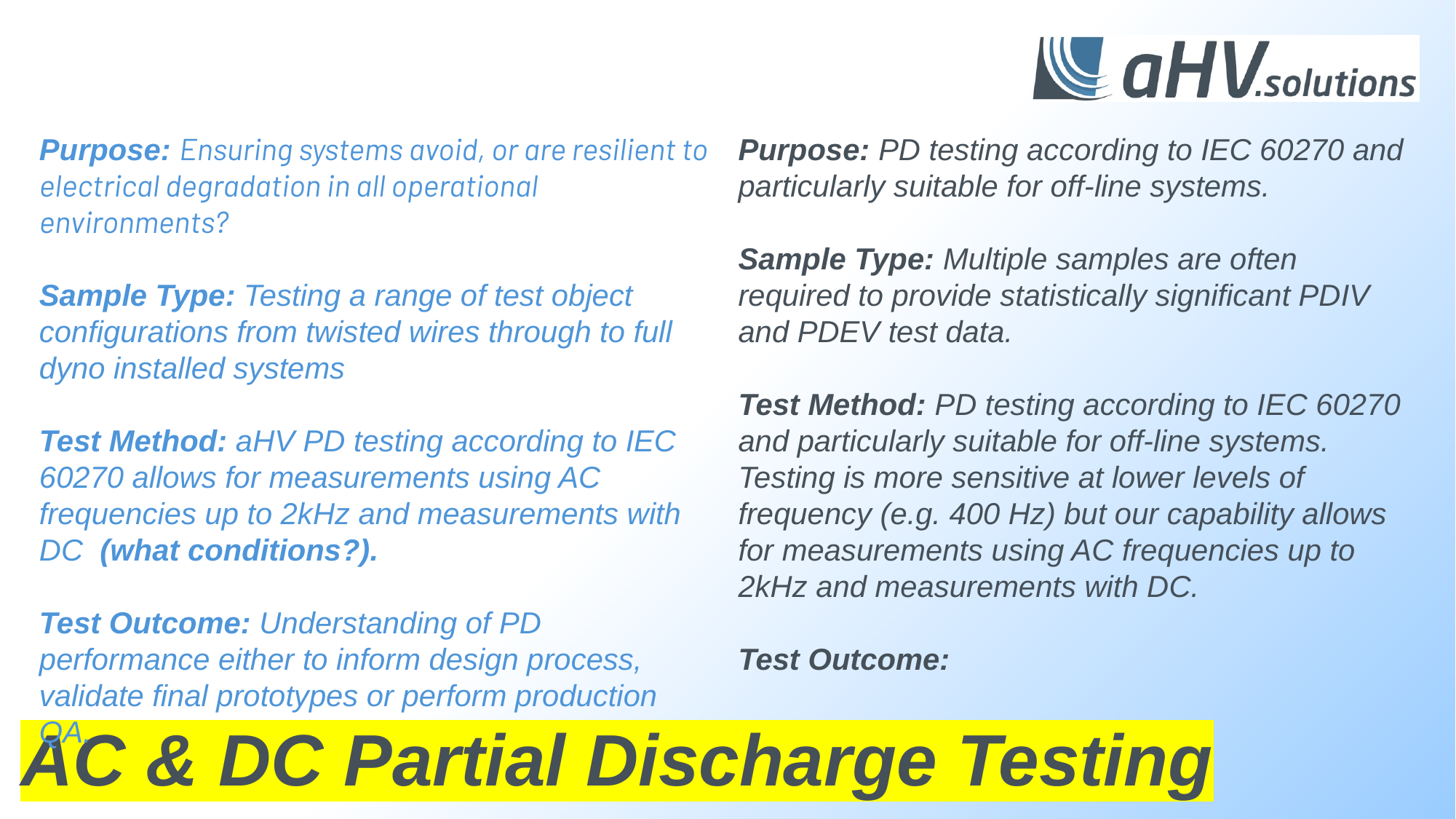

Purpose: Ensuring systems avoid, or are resilient to electrical degradation in all operational environments?

Sample Type: Testing a range of test object configurations from twisted wires through to full dyno installed systems

Test Method: aHV PD testing according to IEC 60270 allows for measurements using AC frequencies up to 2kHz and measurements with DC  (what conditions?).

Test Outcome: Understanding of PD performance either to inform design process, validate final prototypes or perform production QA.
Purpose: PD testing according to IEC 60270 and particularly suitable for off-line systems.

Sample Type: Multiple samples are often required to provide statistically significant PDIV and PDEV test data.

Test Method: PD testing according to IEC 60270 and particularly suitable for off-line systems. Testing is more sensitive at lower levels of frequency (e.g. 400 Hz) but our capability allows for measurements using AC frequencies up to 2kHz and measurements with DC.

Test Outcome:
AC & DC Partial Discharge Testing